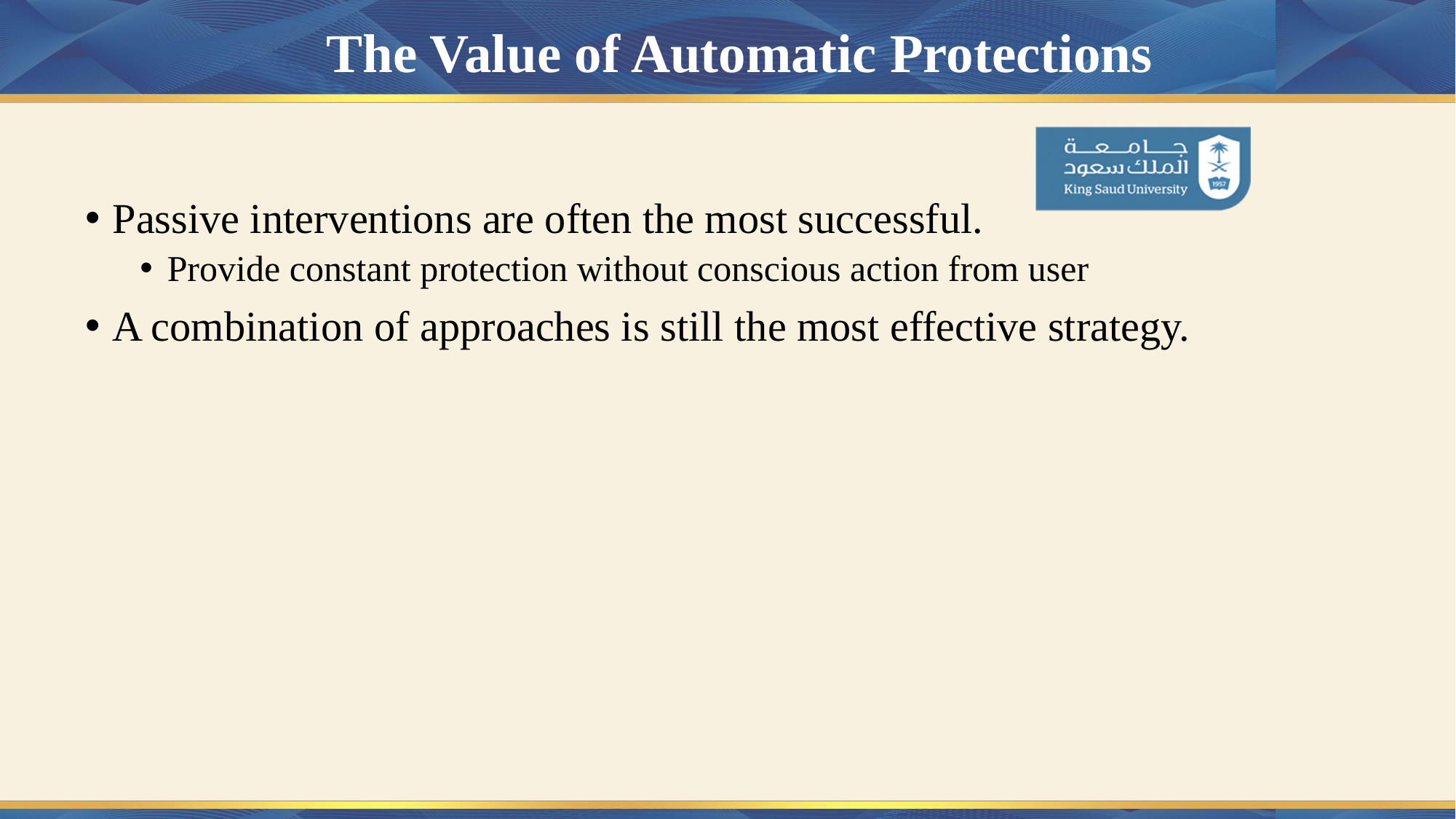

# The Value of Automatic Protections
Passive interventions are often the most successful.
Provide constant protection without conscious action from user
A combination of approaches is still the most effective strategy.